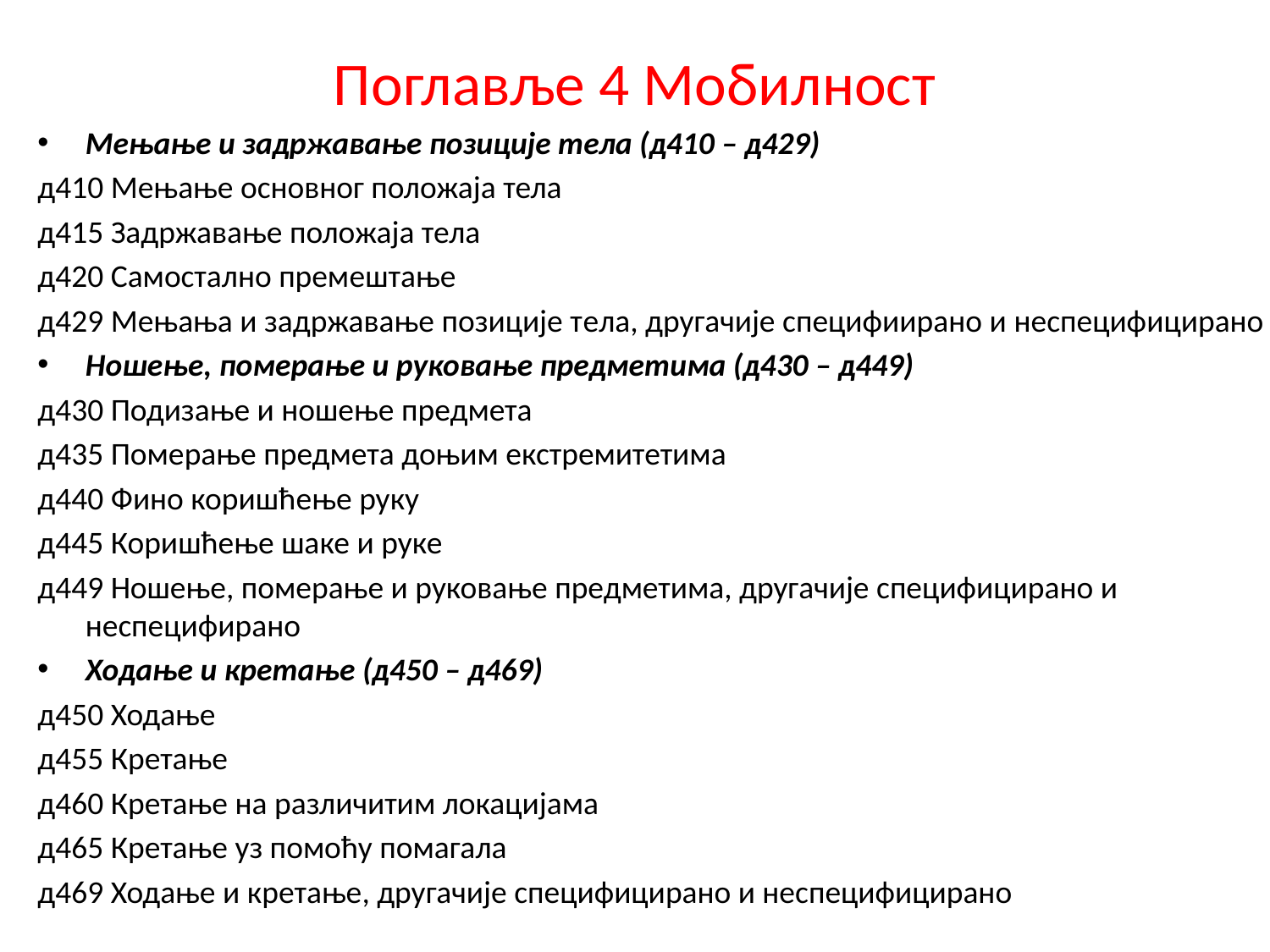

# Поглавље 4 Мобилност
Мењање и задржавање позиције тела (д410 – д429)
д410 Мењање основног положаја тела
д415 Задржавање положаја тела
д420 Самостално премештање
д429 Мењања и задржавање позиције тела, другачије специфиирано и неспецифицирано
Ношење, померање и руковање предметима (д430 – д449)
д430 Подизање и ношење предмета
д435 Померање предмета доњим екстремитетима
д440 Фино коришћење руку
д445 Коришћење шаке и руке
д449 Ношење, померање и руковање предметима, другачије специфицирано и неспецифирано
Ходање и кретање (д450 – д469)
д450 Ходање
д455 Кретање
д460 Кретање на различитим локацијама
д465 Кретање уз помоћу помагала
д469 Ходање и кретање, другачије специфицирано и неспецифицирано